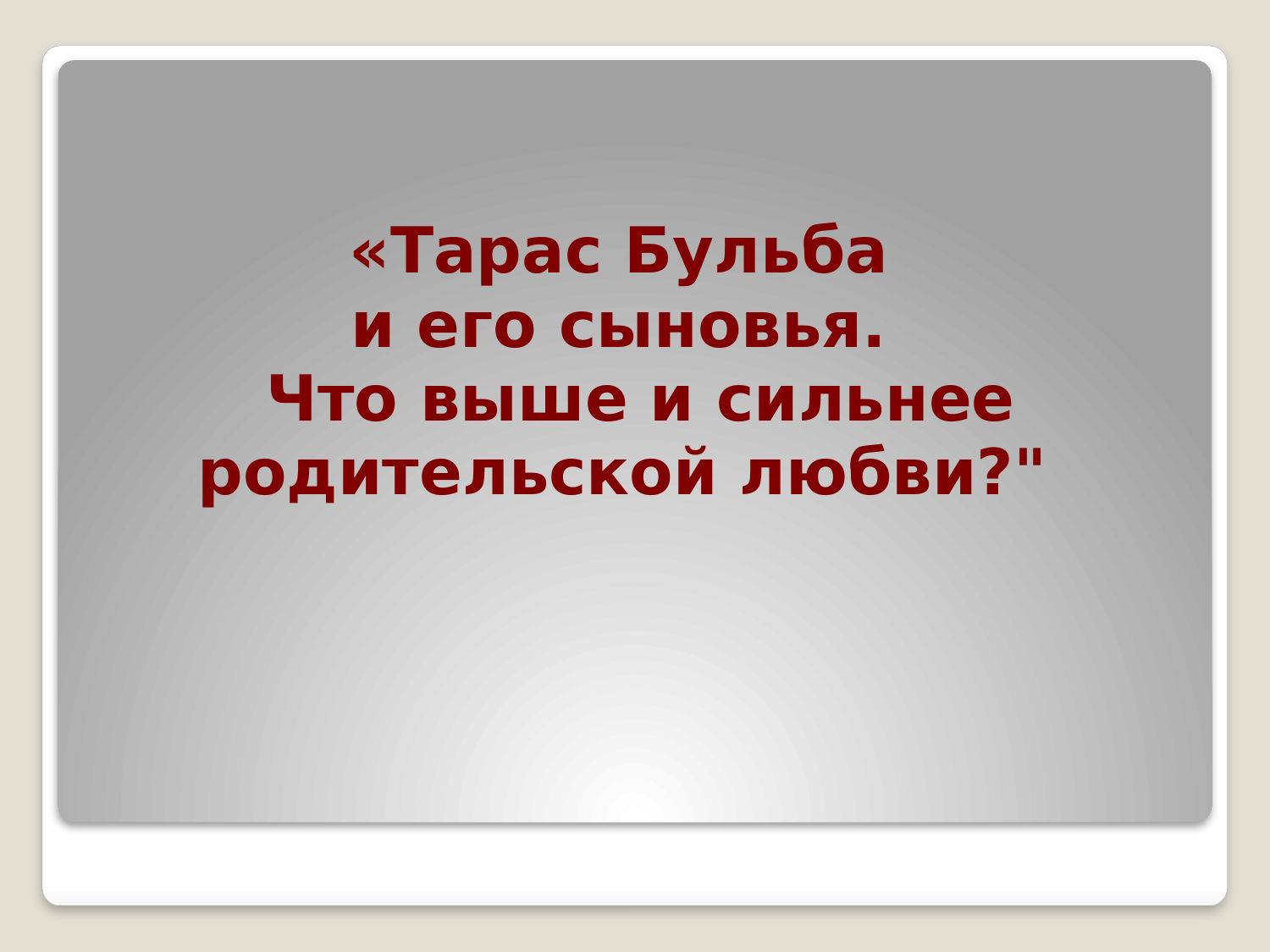

# «Тарас Бульба и его сыновья. Что выше и сильнее родительской любви?"